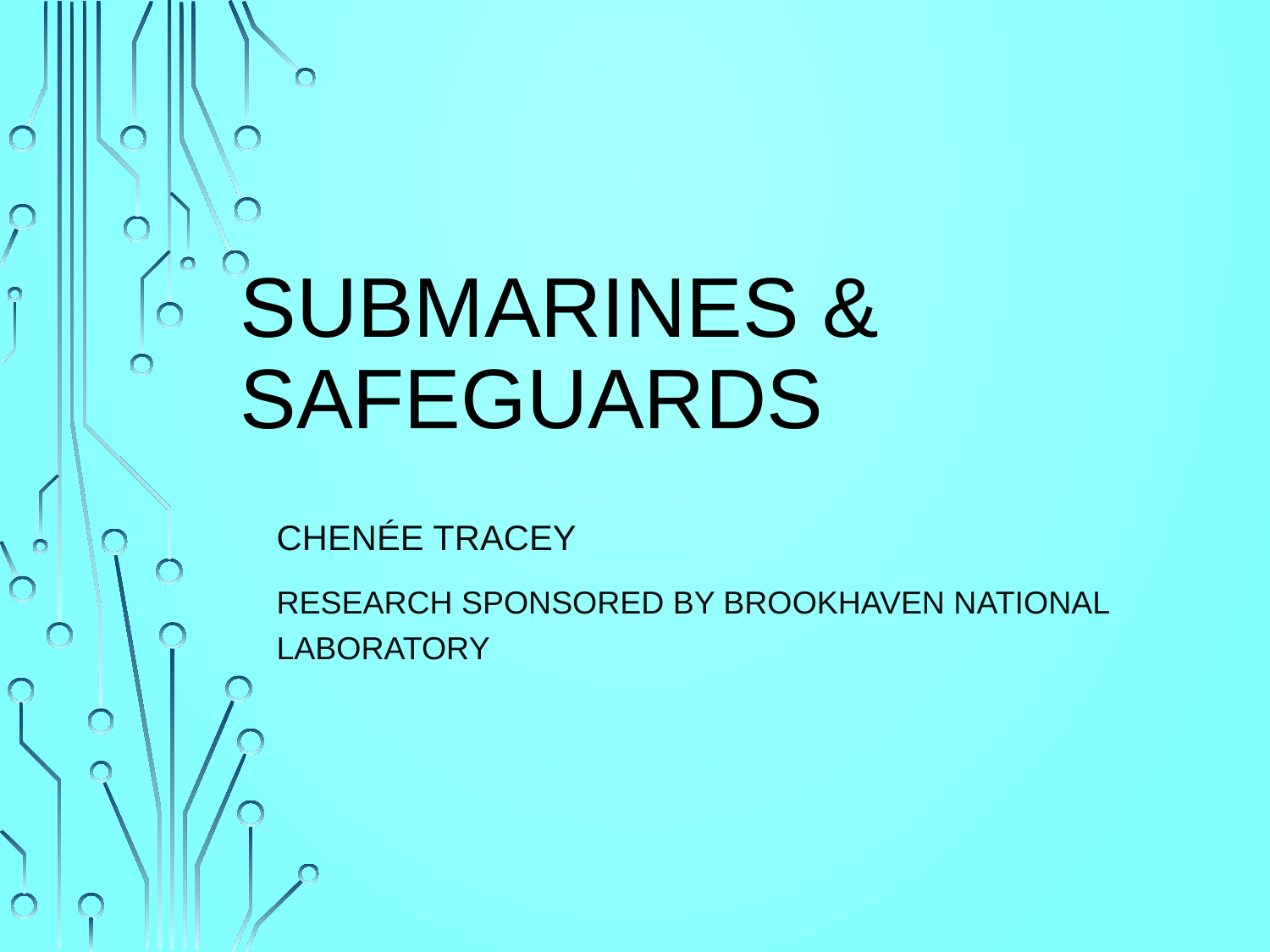

# Submarines & Safeguards
ChenÉe Tracey
Research Sponsored by Brookhaven National Laboratory